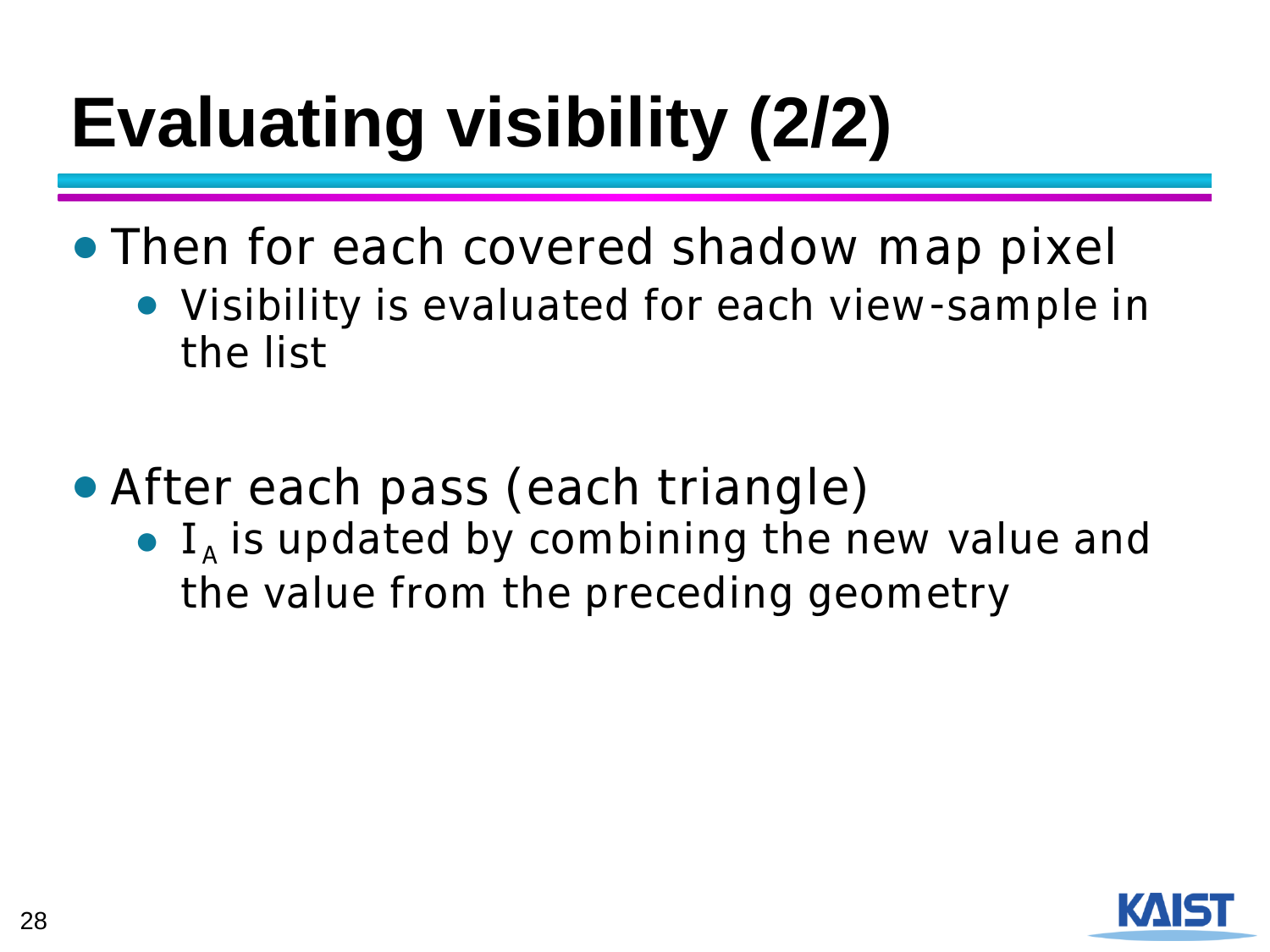

# Evaluating visibility (2/2)
Then for each covered shadow map pixel
Visibility is evaluated for each view-sample in the list

After each pass (each triangle)
IA is updated by combining the new value and the value from the preceding geometry